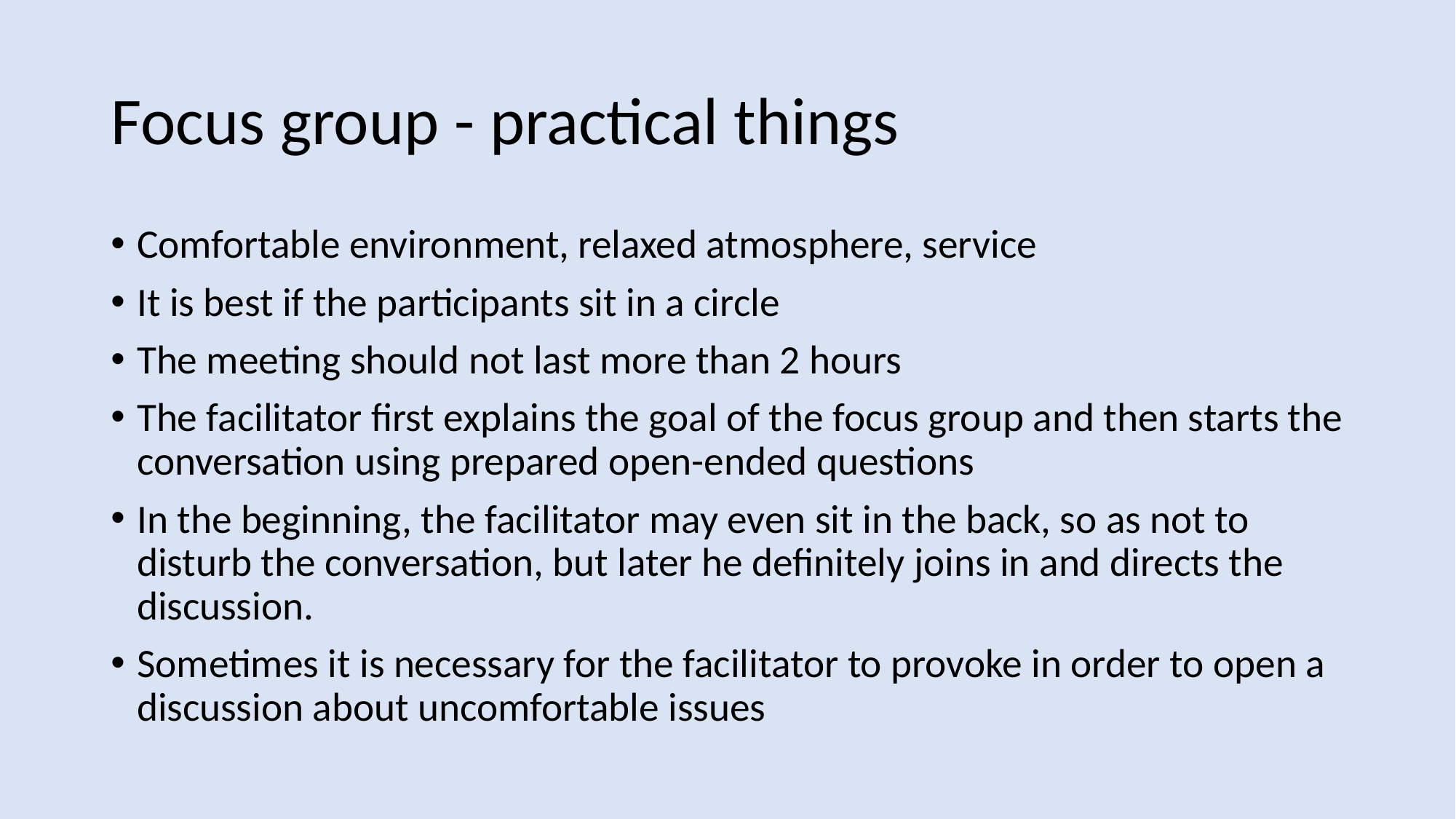

# Focus group - practical things
Comfortable environment, relaxed atmosphere, service
It is best if the participants sit in a circle
The meeting should not last more than 2 hours
The facilitator first explains the goal of the focus group and then starts the conversation using prepared open-ended questions
In the beginning, the facilitator may even sit in the back, so as not to disturb the conversation, but later he definitely joins in and directs the discussion.
Sometimes it is necessary for the facilitator to provoke in order to open a discussion about uncomfortable issues